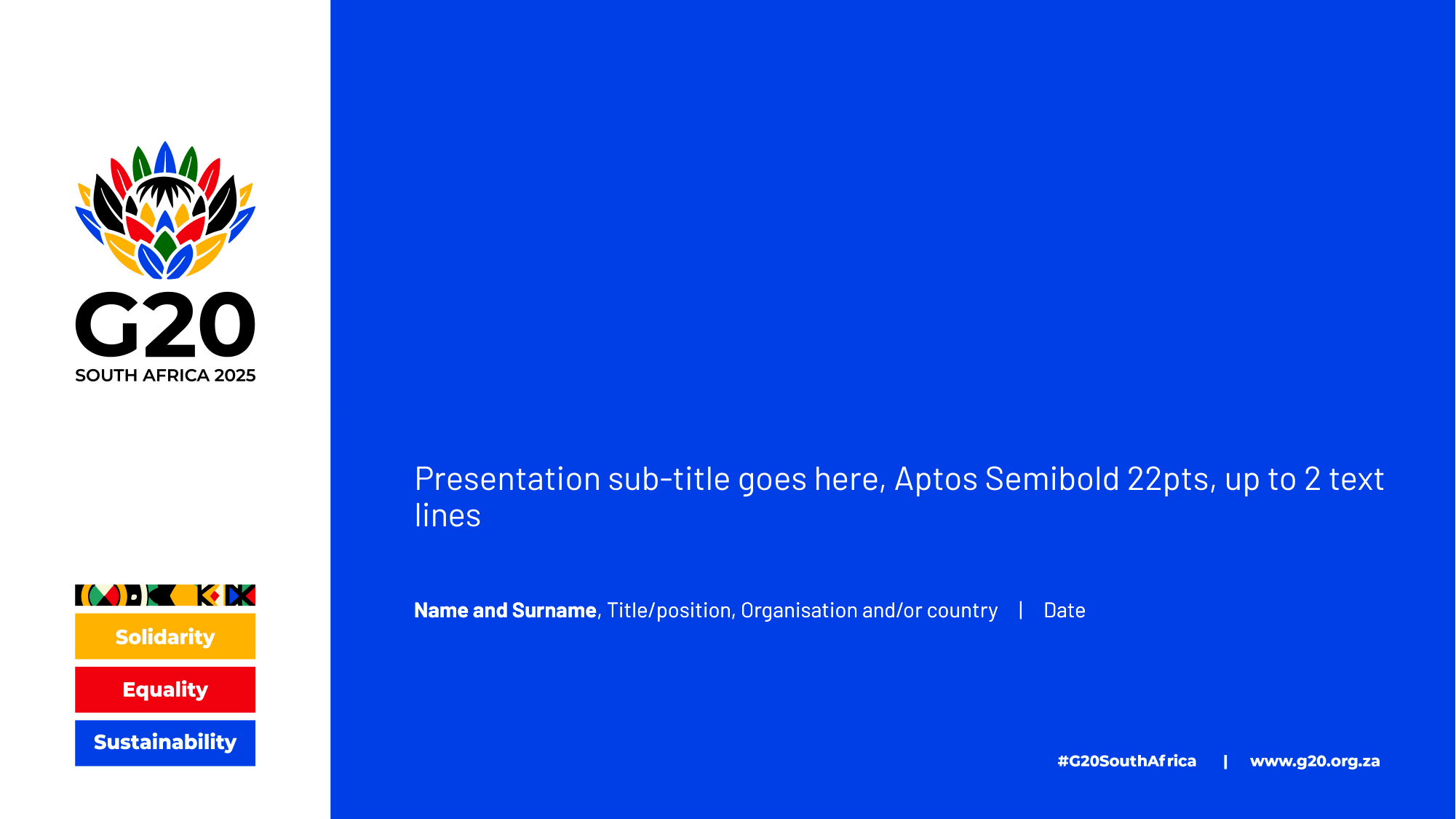

#
Presentation sub-title goes here, Aptos Semibold 22pts, up to 2 text lines

Name and Surname, Title/position, Organisation and/or country     |     Date